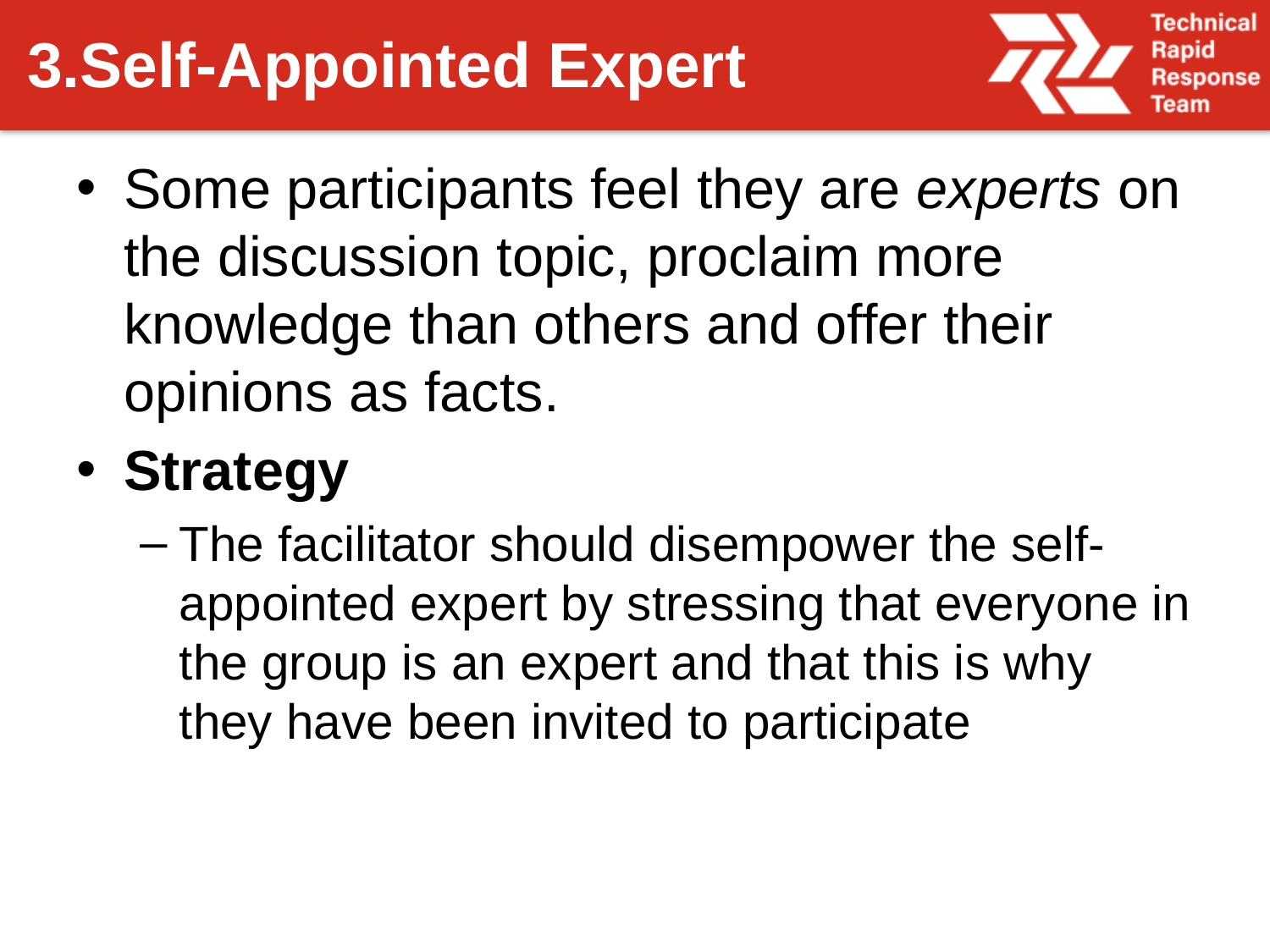

# 3.Self-Appointed Expert
Some participants feel they are experts on the discussion topic, proclaim more knowledge than others and offer their opinions as facts.
Strategy
The facilitator should disempower the self-appointed expert by stressing that everyone in the group is an expert and that this is why they have been invited to participate